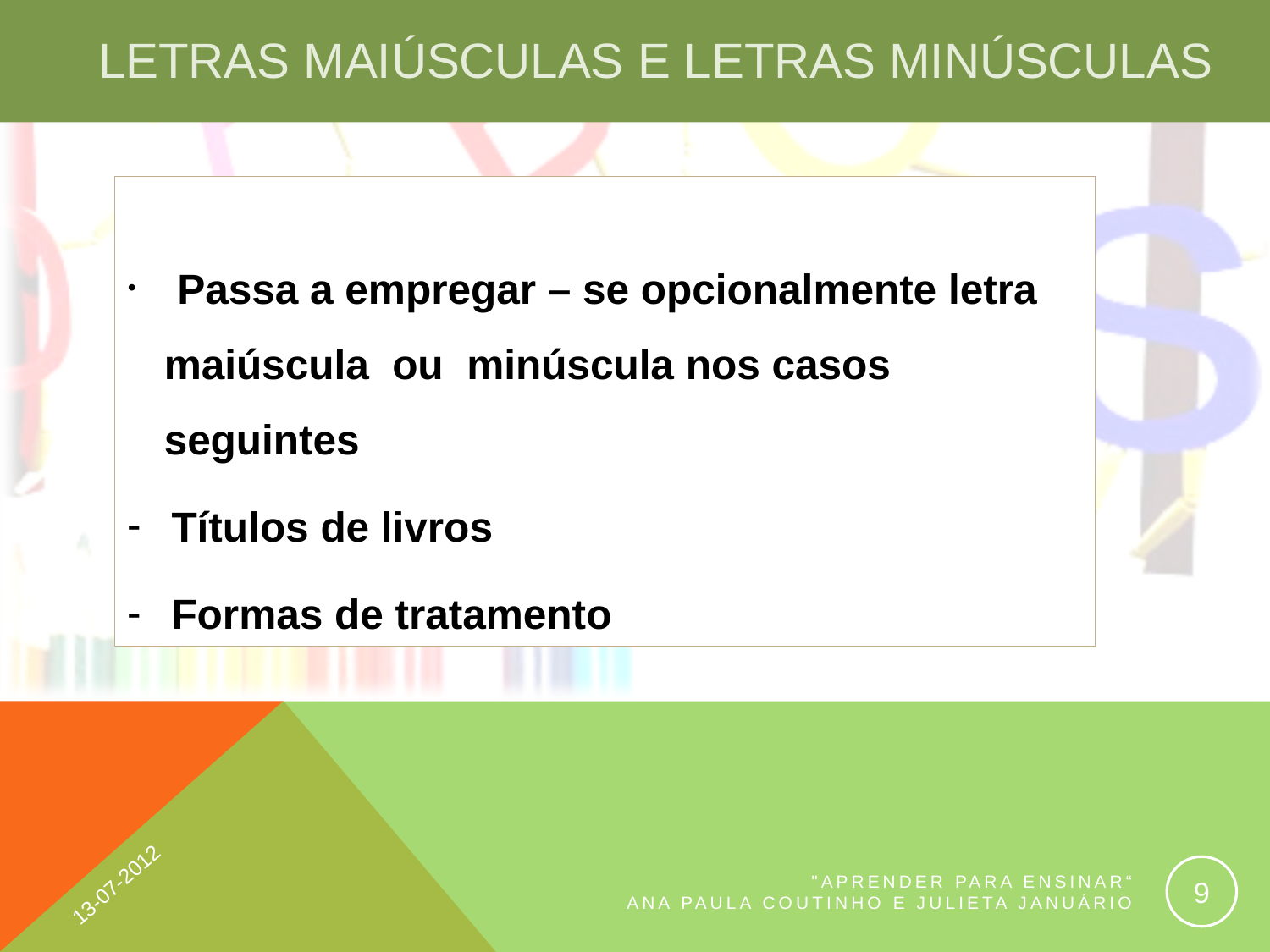

# LETRAS MAIÚSCULAS E LETRAS MINÚSCULAS

  Passa a empregar – se opcionalmente letra maiúscula  ou  minúscula nos casos seguintes
Títulos de livros
Formas de tratamento
13-07-2012
9
"Aprender para ensinar“
Ana Paula Coutinho e Julieta Januário